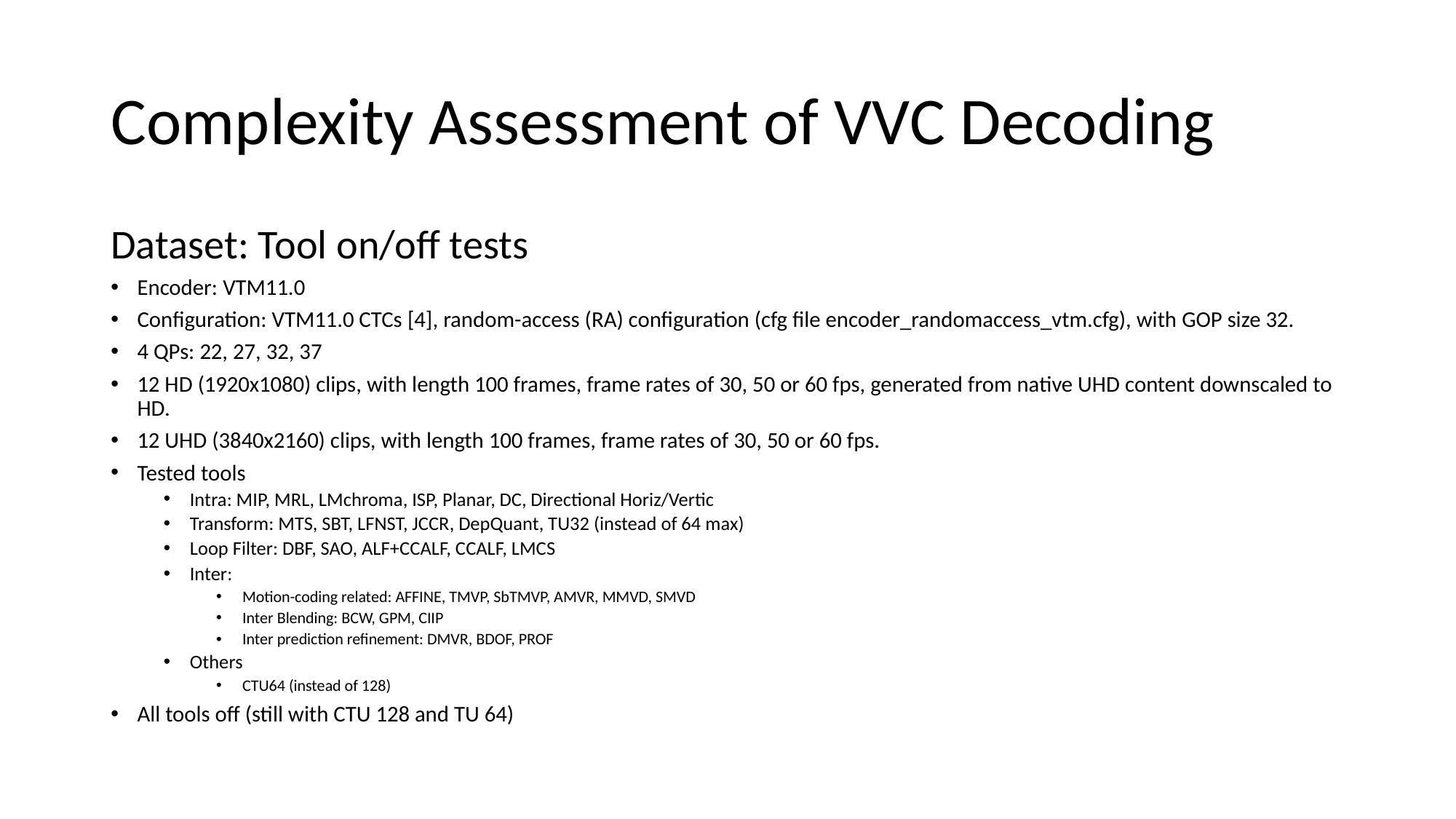

# Complexity Assessment of VVC Decoding
Dataset: Tool on/off tests
Encoder: VTM11.0
Configuration: VTM11.0 CTCs [4], random-access (RA) configuration (cfg file encoder_randomaccess_vtm.cfg), with GOP size 32.
4 QPs: 22, 27, 32, 37
12 HD (1920x1080) clips, with length 100 frames, frame rates of 30, 50 or 60 fps, generated from native UHD content downscaled to HD.
12 UHD (3840x2160) clips, with length 100 frames, frame rates of 30, 50 or 60 fps.
Tested tools
Intra: MIP, MRL, LMchroma, ISP, Planar, DC, Directional Horiz/Vertic
Transform: MTS, SBT, LFNST, JCCR, DepQuant, TU32 (instead of 64 max)
Loop Filter: DBF, SAO, ALF+CCALF, CCALF, LMCS
Inter:
Motion-coding related: AFFINE, TMVP, SbTMVP, AMVR, MMVD, SMVD
Inter Blending: BCW, GPM, CIIP
Inter prediction refinement: DMVR, BDOF, PROF
Others
CTU64 (instead of 128)
All tools off (still with CTU 128 and TU 64)